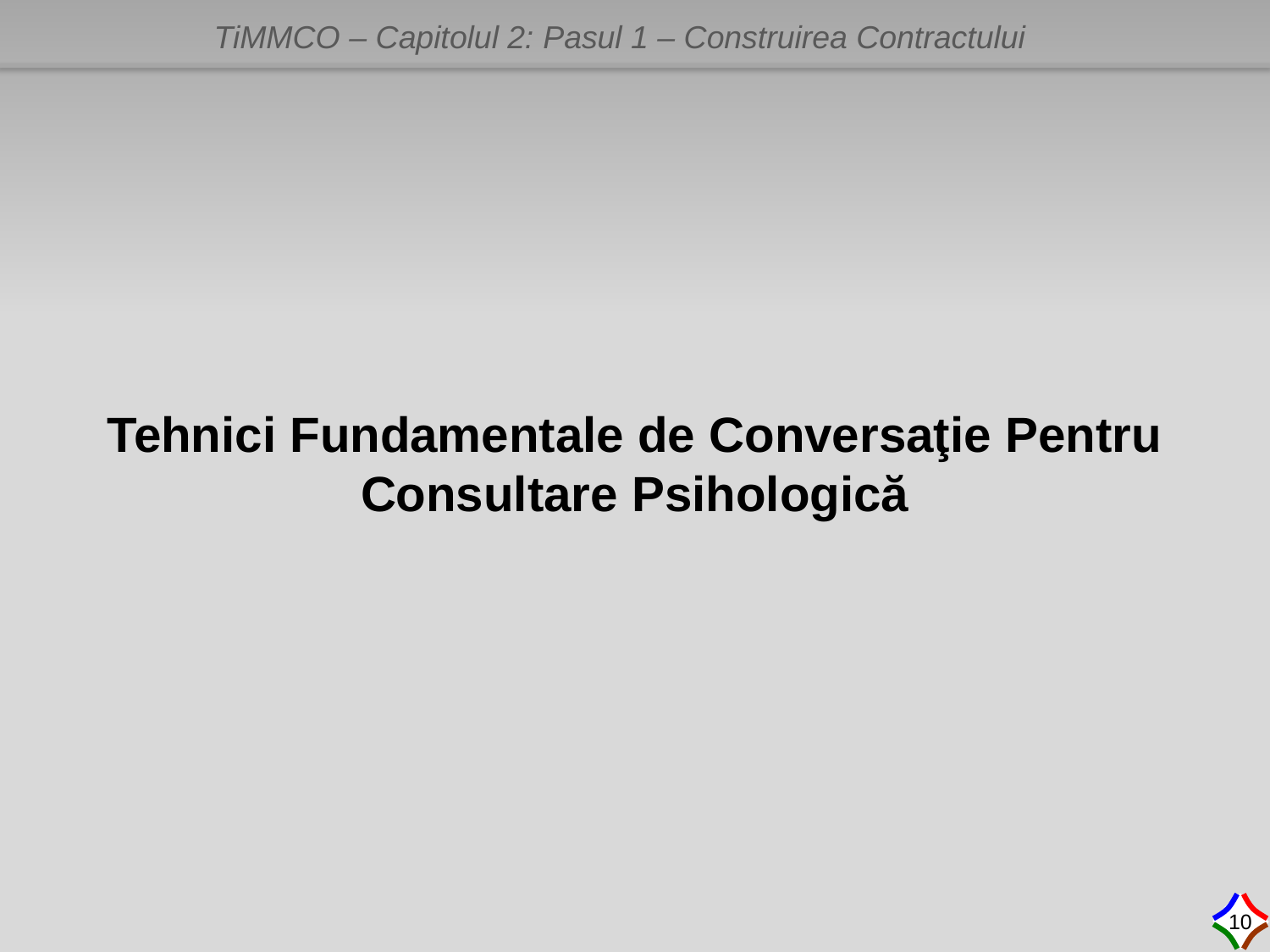

Tehnici Fundamentale de Conversaţie Pentru Consultare Psihologică